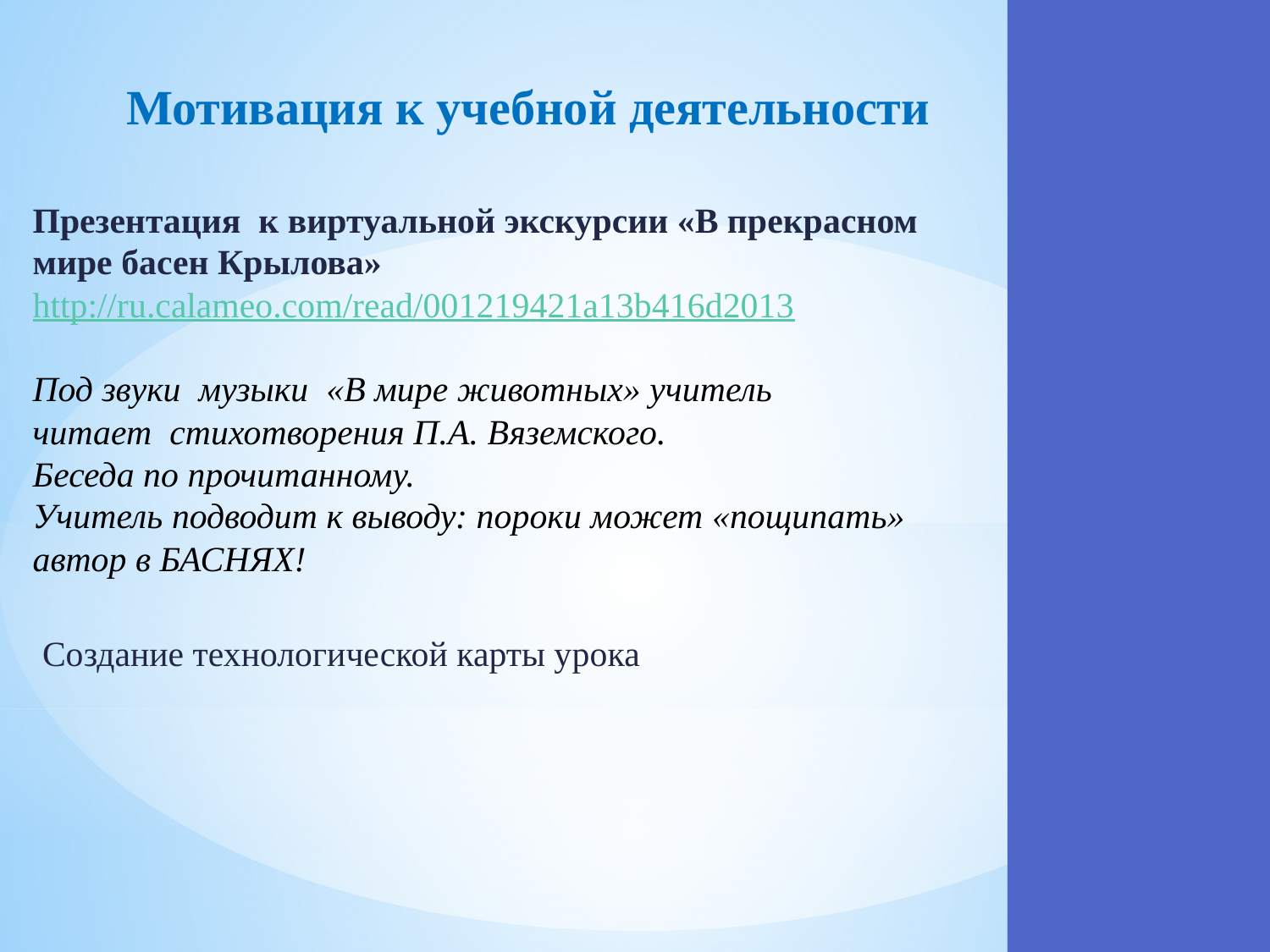

Мотивация к учебной деятельности
Презентация  к виртуальной экскурсии «В прекрасном мире басен Крылова» http://ru.calameo.com/read/001219421a13b416d2013

Под звуки  музыки  «В мире животных» учитель
читает  стихотворения П.А. Вяземского.
Беседа по прочитанному.
Учитель подводит к выводу: пороки может «пощипать» автор в БАСНЯХ!

Создание технологической карты урока